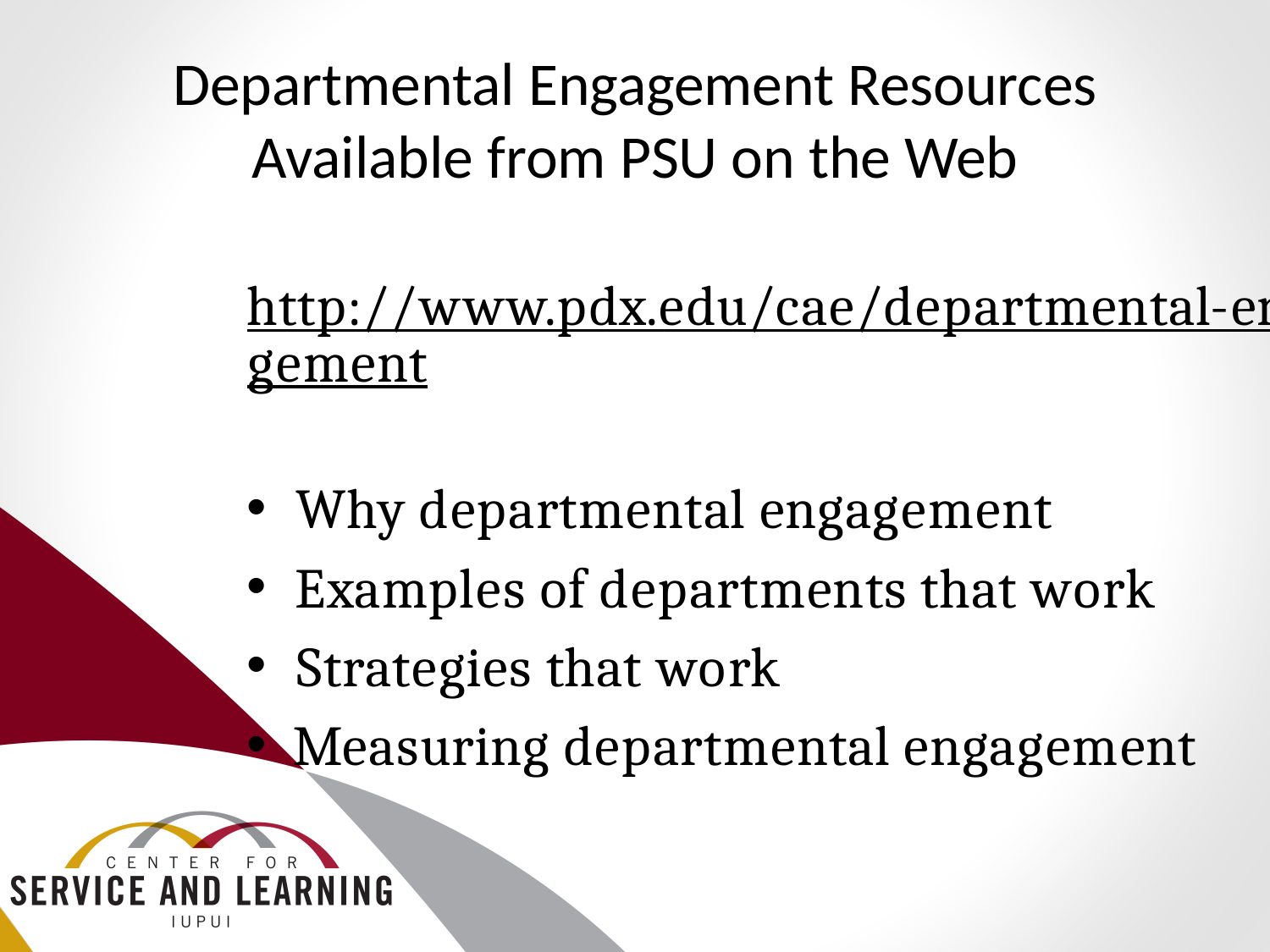

Departmental Engagement Resources Available from PSU on the Web
http://www.pdx.edu/cae/departmental-engagement
Why departmental engagement
Examples of departments that work
Strategies that work
Measuring departmental engagement